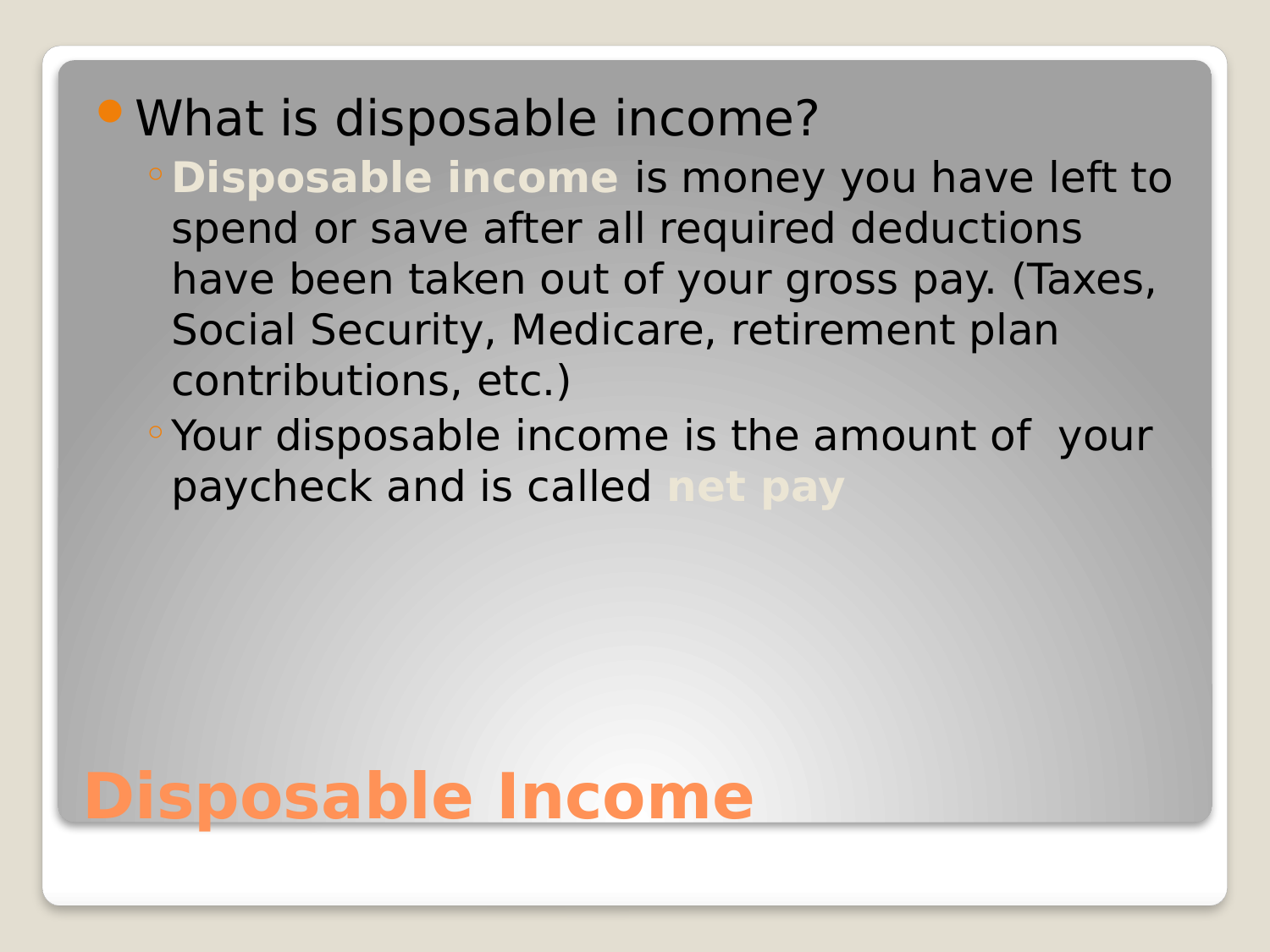

What is disposable income?
Disposable income is money you have left to spend or save after all required deductions have been taken out of your gross pay. (Taxes, Social Security, Medicare, retirement plan contributions, etc.)
Your disposable income is the amount of  your paycheck and is called net pay
# Disposable Income